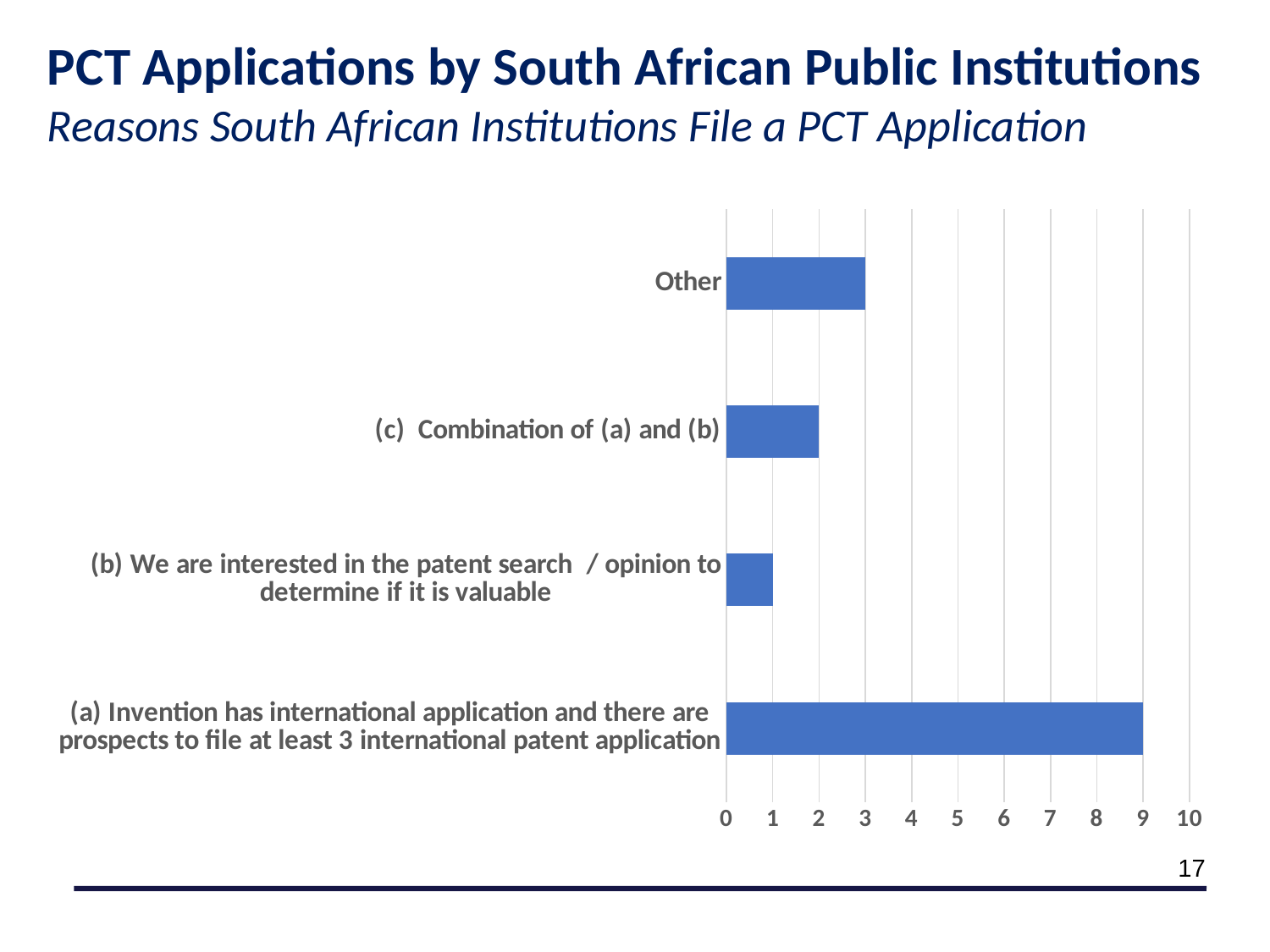

PCT Applications by South African Public Institutions
Reasons South African Institutions File a PCT Application

### Chart

| Category |  |
|---|---|
| (a) Invention has international application and there are prospects to file at least 3 international patent application | 9.0 |
| (b) We are interested in the patent search  / opinion to determine if it is valuable | 1.0 |
| (c)  Combination of (a) and (b) | 2.0 |
| Other | 3.0 |